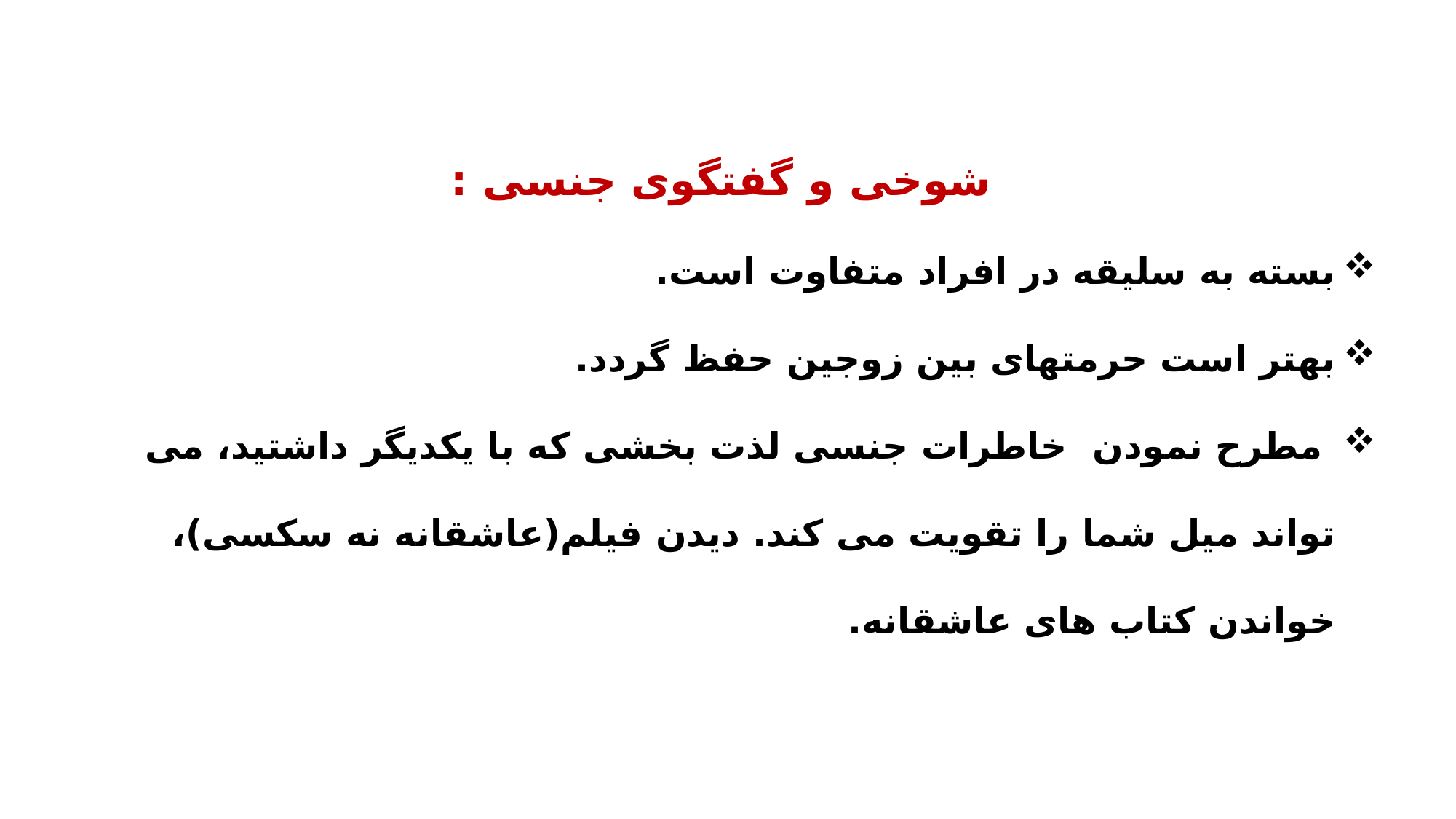

شوخی و گفتگوی جنسی :
بسته به سلیقه در افراد متفاوت است.
بهتر است حرمتهای بین زوجین حفظ گردد.
 مطرح نمودن  خاطرات جنسی لذت بخشی که با یکدیگر داشتید، می تواند میل شما را تقویت می کند. دیدن فیلم(عاشقانه نه سکسی)، خواندن کتاب های عاشقانه.

38